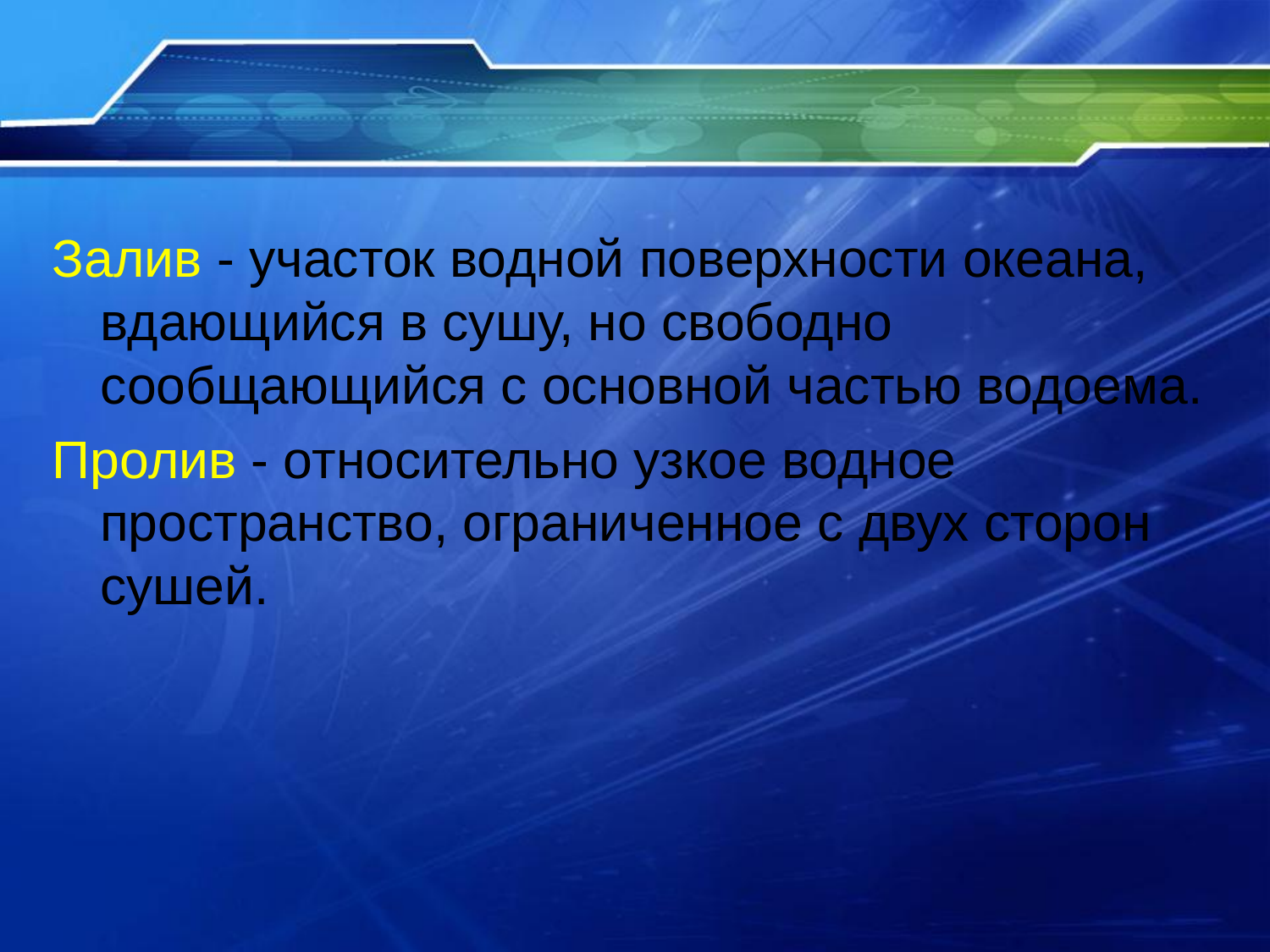

Залив - участок водной поверхности океана, вдающийся в сушу, но свободно сообщающийся с основной частью водоема.
Пролив - относительно узкое водное пространство, ограниченное с двух сторон сушей.